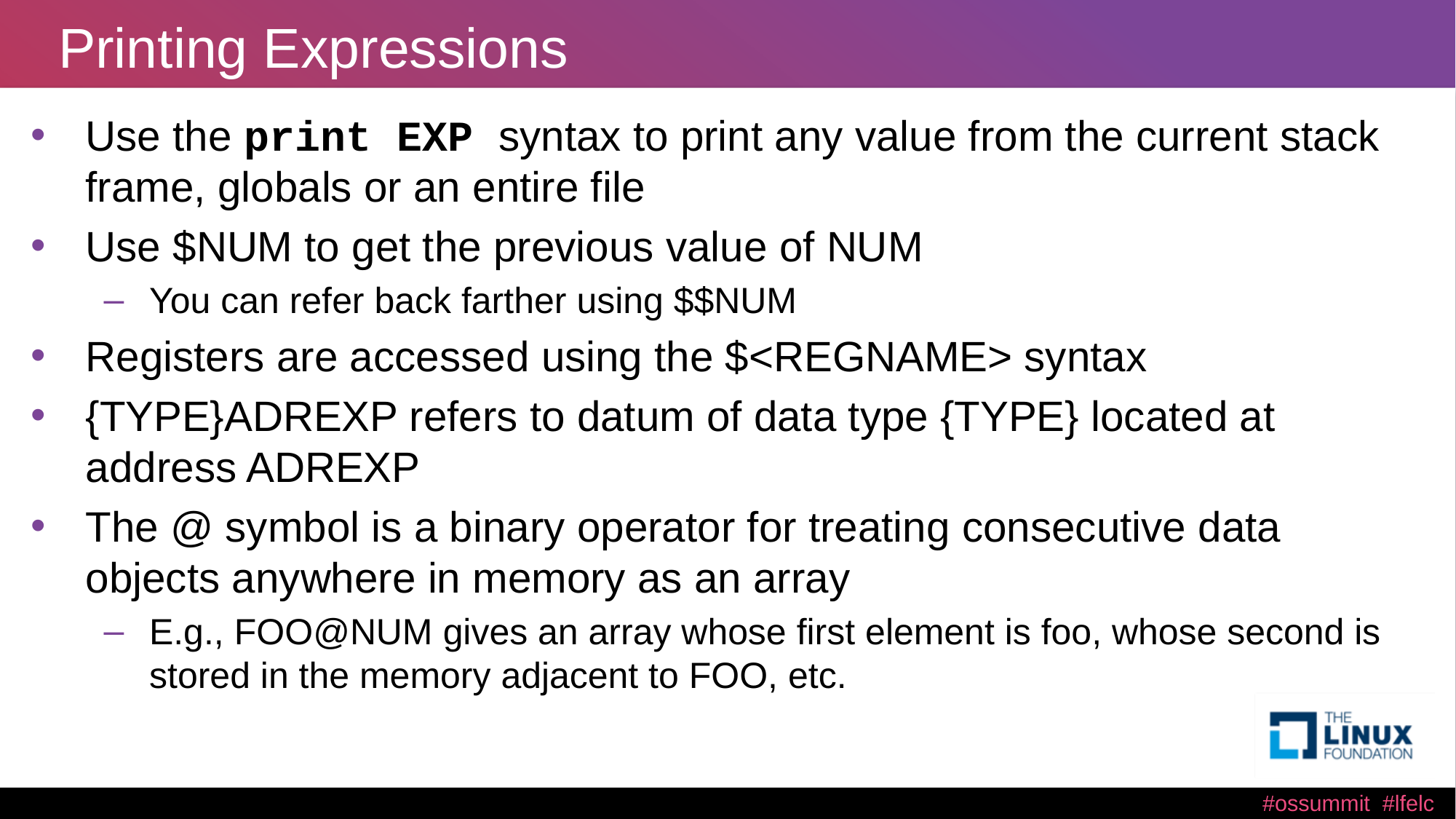

# Printing Expressions
Use the print EXP syntax to print any value from the current stack frame, globals or an entire file
Use $NUM to get the previous value of NUM
You can refer back farther using $$NUM
Registers are accessed using the $<REGNAME> syntax
{TYPE}ADREXP refers to datum of data type {TYPE} located at address ADREXP
The @ symbol is a binary operator for treating consecutive data objects anywhere in memory as an array
E.g., FOO@NUM gives an array whose first element is foo, whose second is stored in the memory adjacent to FOO, etc.